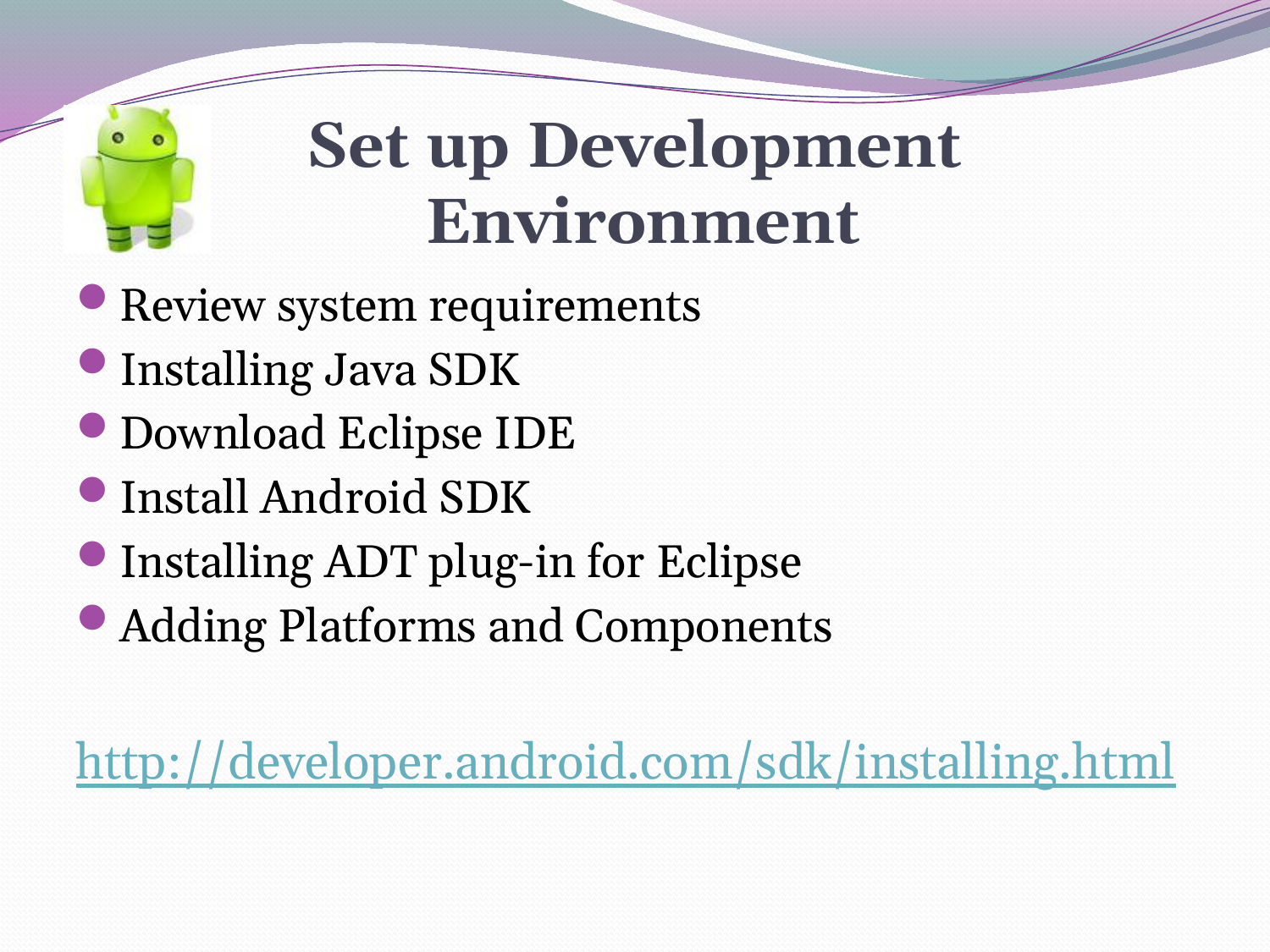

# Set up Development Environment
Review system requirements
Installing Java SDK
Download Eclipse IDE
Install Android SDK
Installing ADT plug-in for Eclipse
Adding Platforms and Components

http://developer.android.com/sdk/installing.html